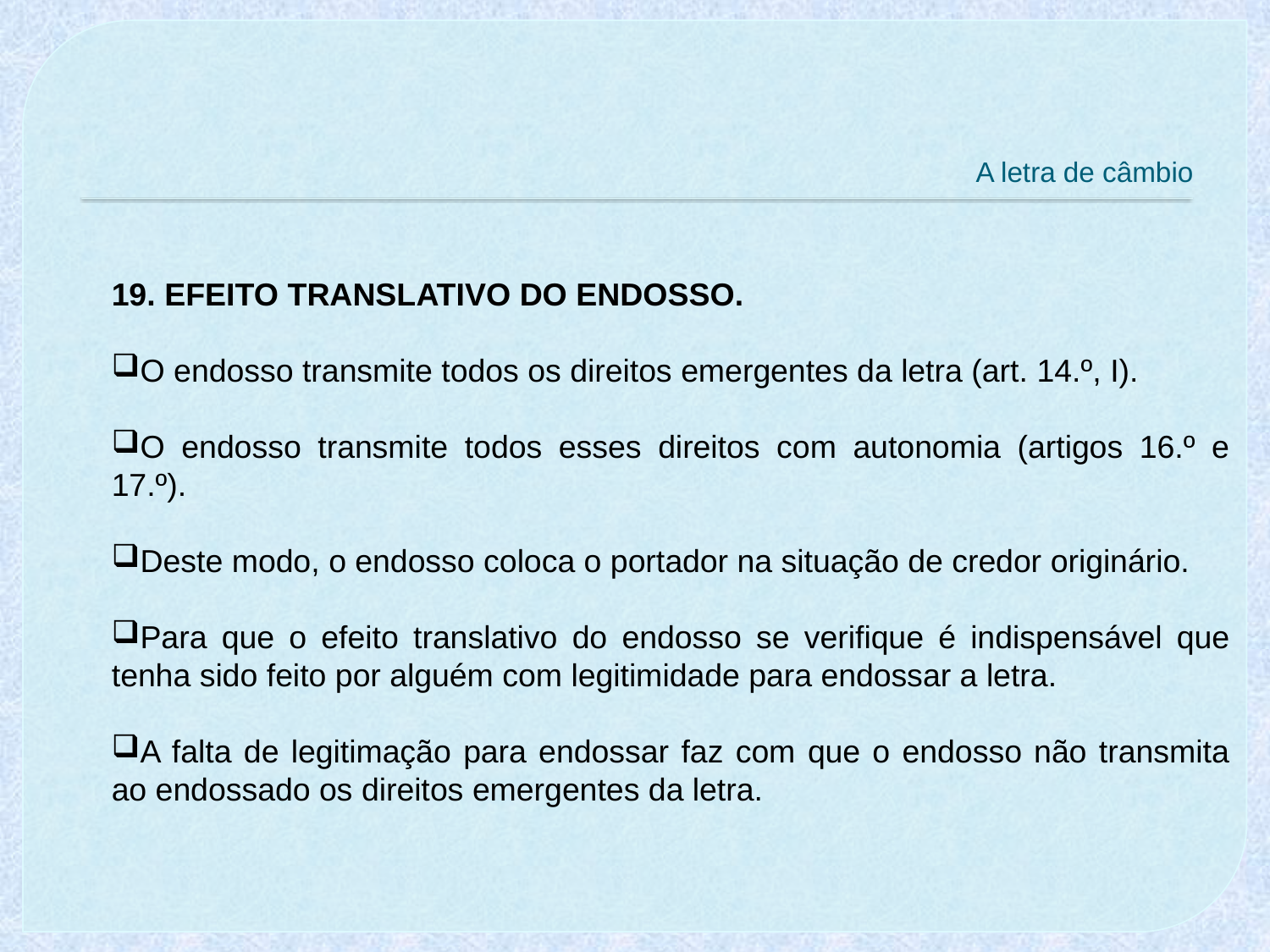

# A letra de câmbio

19. EFEITO TRANSLATIVO DO ENDOSSO.

O endosso transmite todos os direitos emergentes da letra (art. 14.º, I).

O endosso transmite todos esses direitos com autonomia (artigos 16.º e 17.º).

Deste modo, o endosso coloca o portador na situação de credor originário.

Para que o efeito translativo do endosso se verifique é indispensável que tenha sido feito por alguém com legitimidade para endossar a letra.

A falta de legitimação para endossar faz com que o endosso não transmita ao endossado os direitos emergentes da letra.